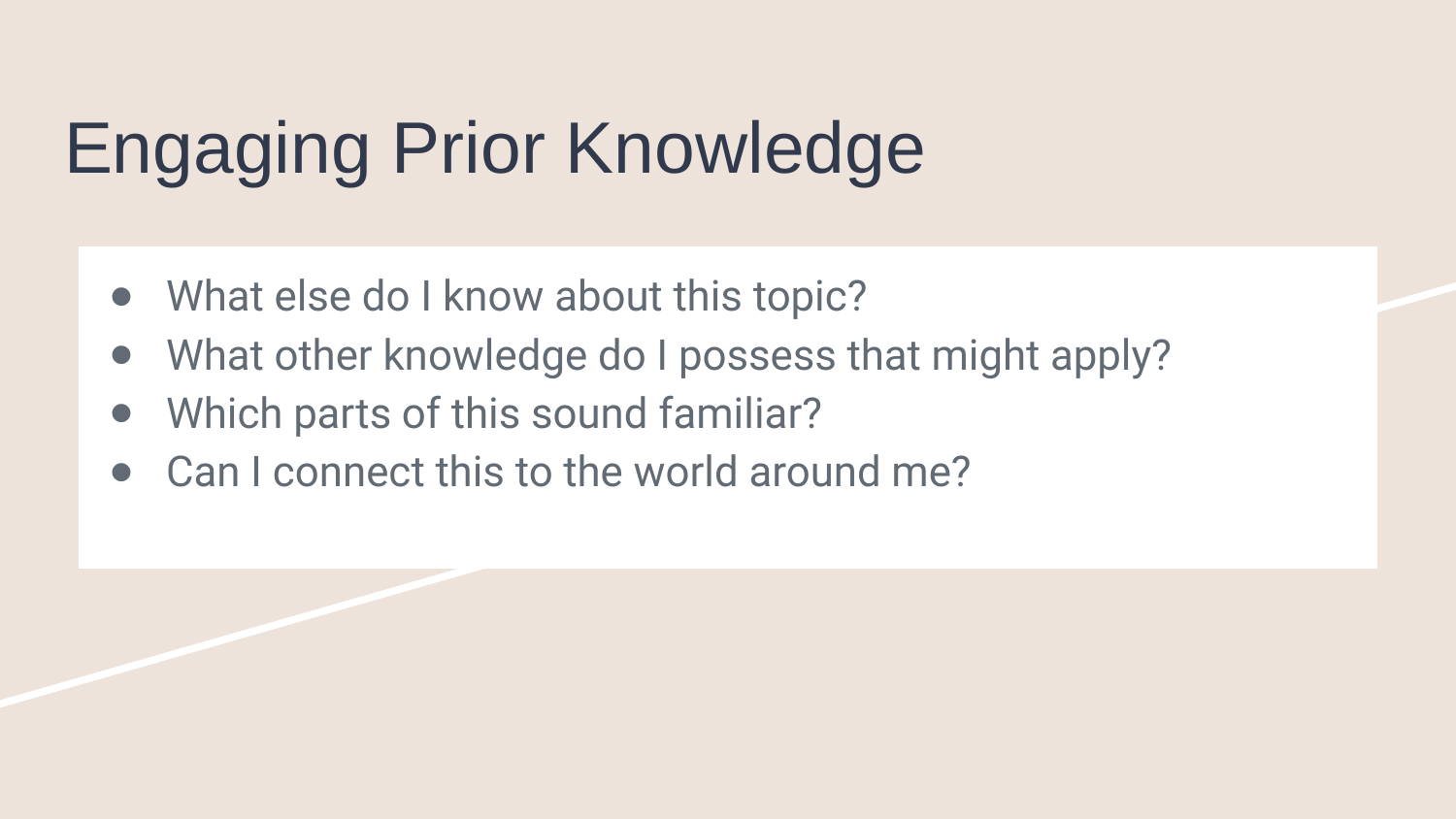

# Engaging Prior Knowledge
What else do I know about this topic?
What other knowledge do I possess that might apply?
Which parts of this sound familiar?
Can I connect this to the world around me?